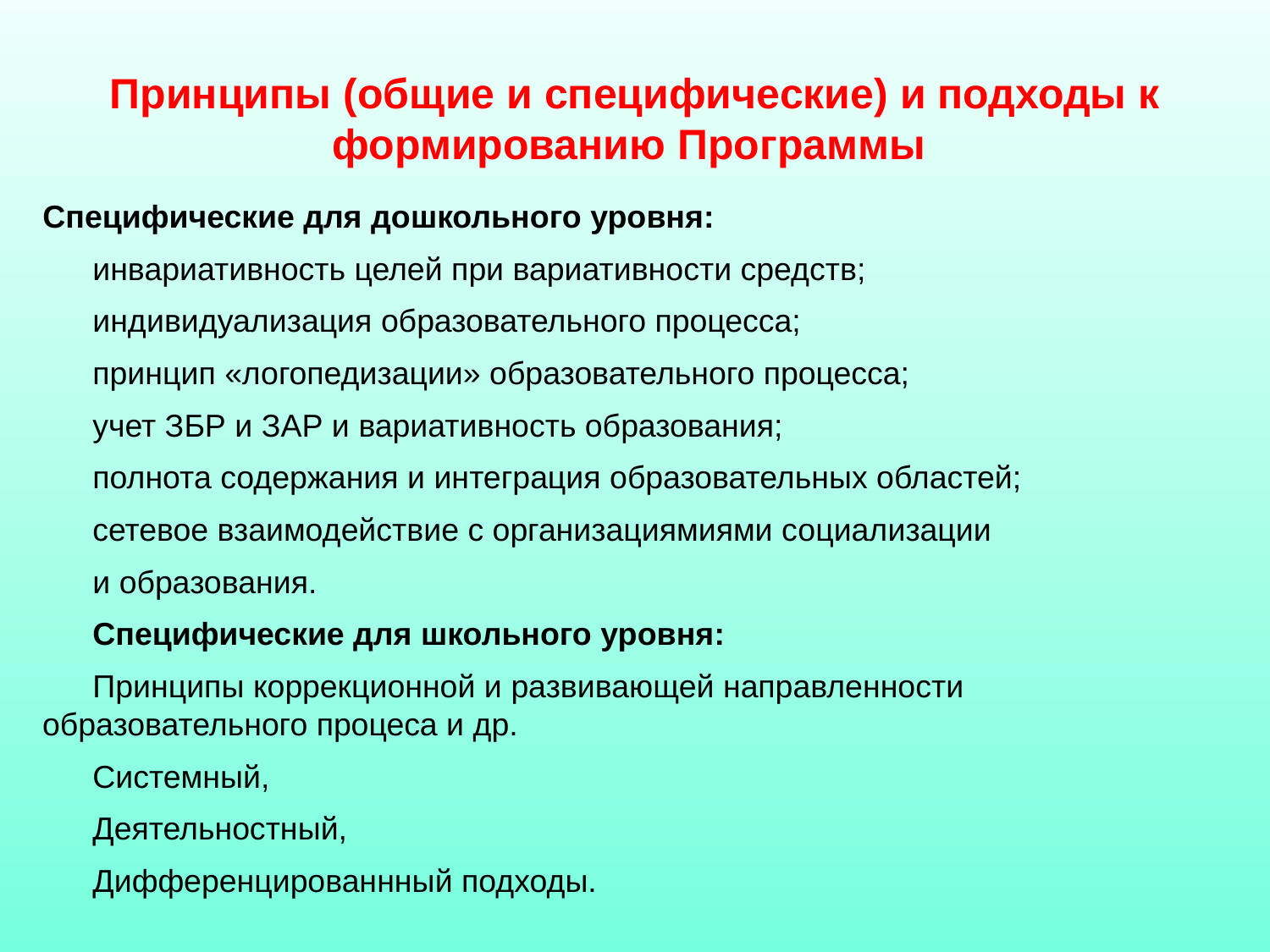

# Принципы (общие и специфические) и подходы к формированию Программы
Специфические для дошкольного уровня:
инвариативность целей при вариативности средств;
индивидуализация образовательного процесса;
принцип «логопедизации» образовательного процесса;
учет ЗБР и ЗАР и вариативность образования;
полнота содержания и интеграция образовательных областей;
сетевое взаимодействие с организациямиями социализации
и образования.
Специфические для школьного уровня:
Принципы коррекционной и развивающей направленности образовательного процеса и др.
Системный,
Деятельностный,
Дифференцированнный подходы.